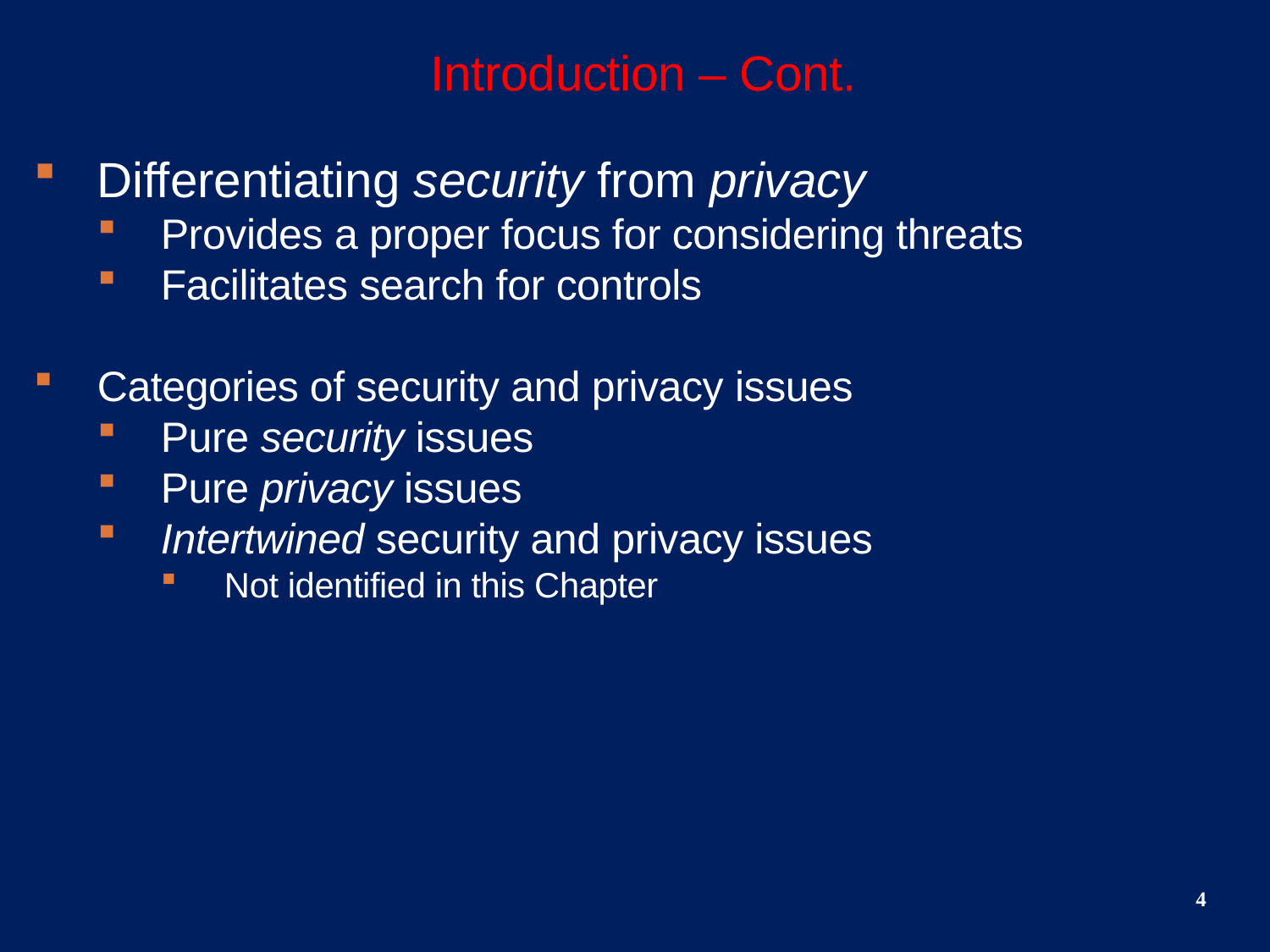

# Introduction – Cont.
Differentiating security from privacy
Provides a proper focus for considering threats
Facilitates search for controls

Categories of security and privacy issues
Pure security issues
Pure privacy issues
Intertwined security and privacy issues
Not identified in this Chapter
4